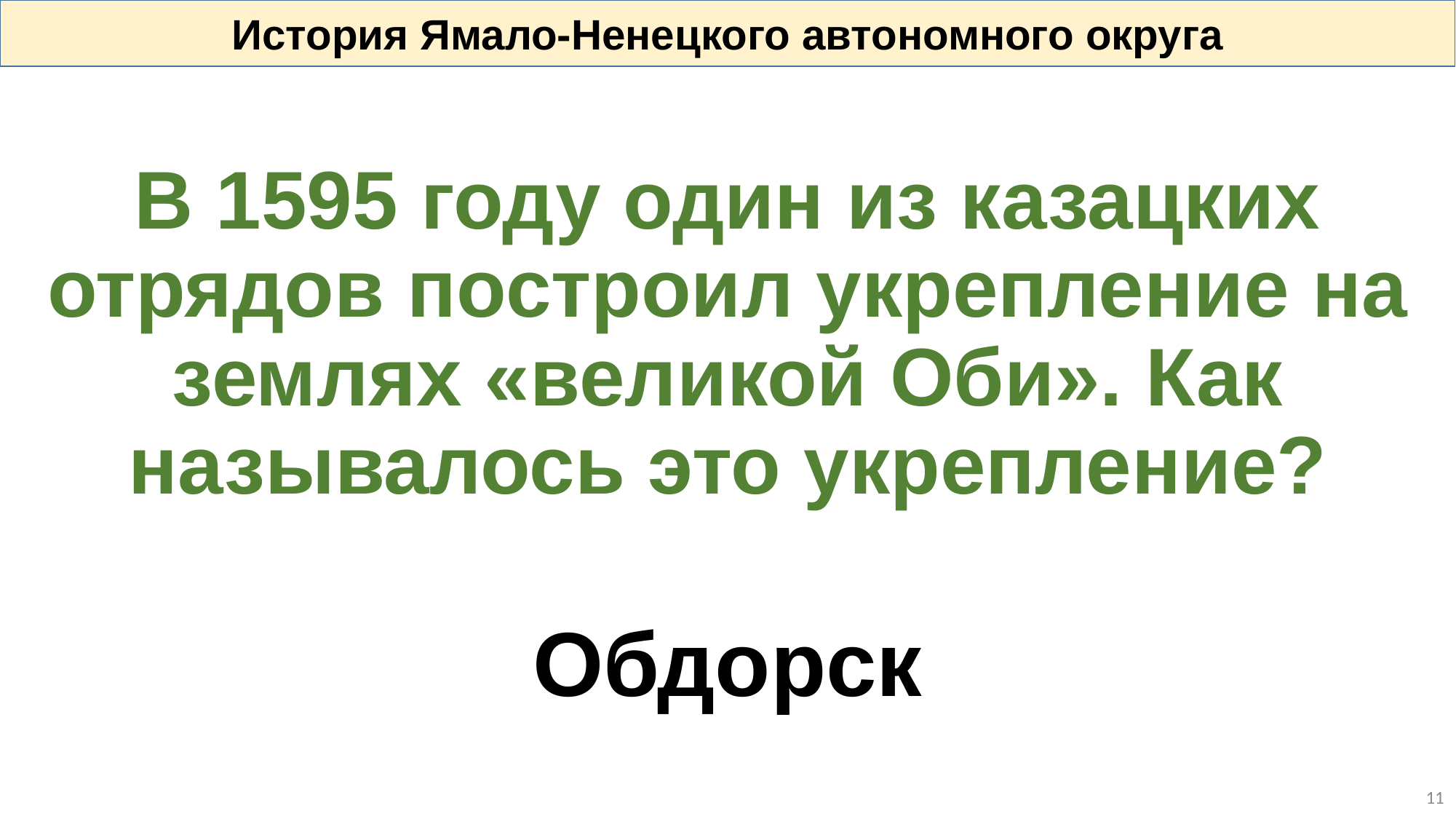

История Ямало-Ненецкого автономного округа
В 1595 году один из казацких отрядов построил укрепление на землях «великой Оби». Как называлось это укрепление?
Обдорск
11